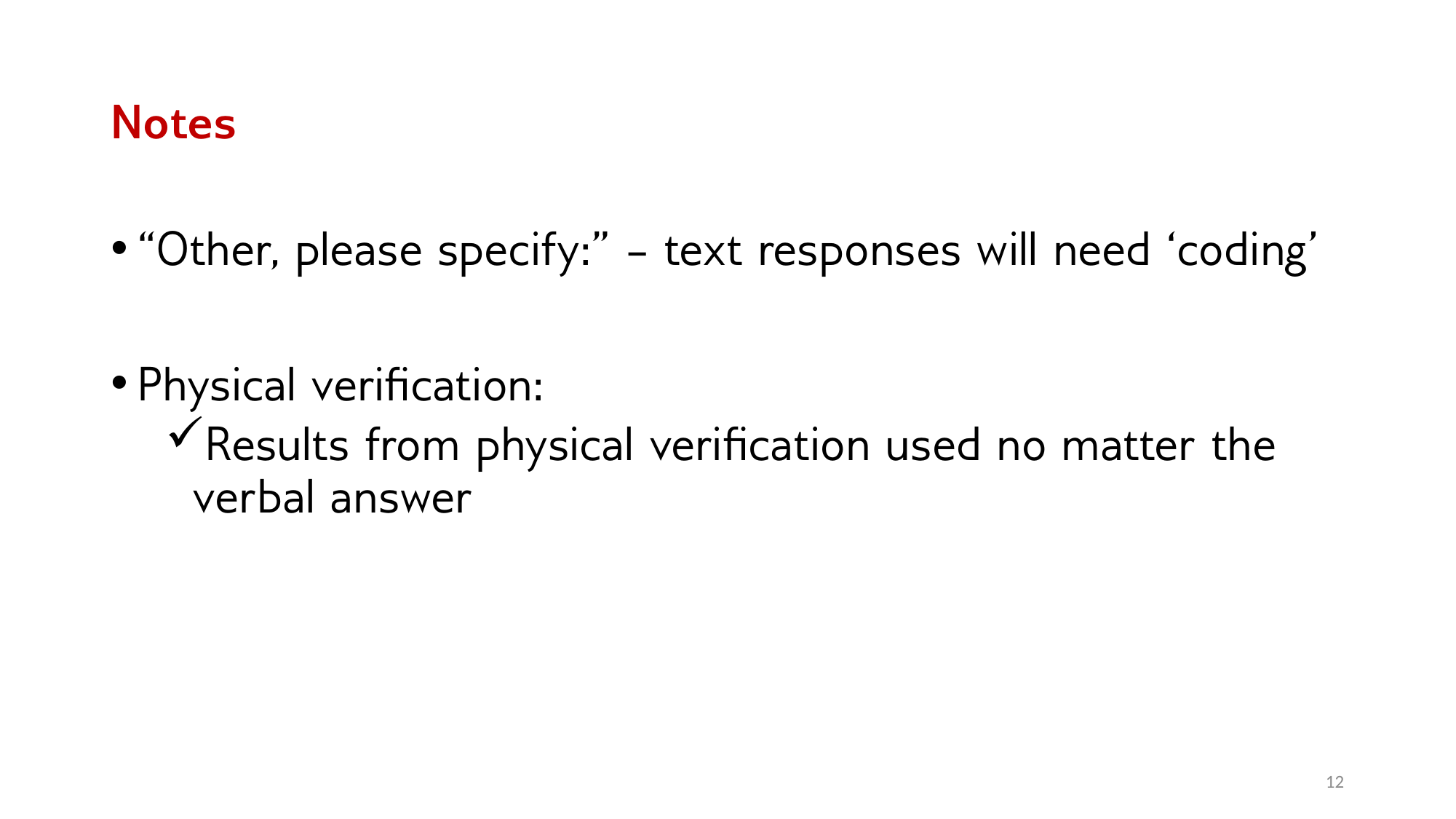

# Notes
“Other, please specify:” – text responses will need ‘coding’

Physical verification:
Results from physical verification used no matter the verbal answer
12